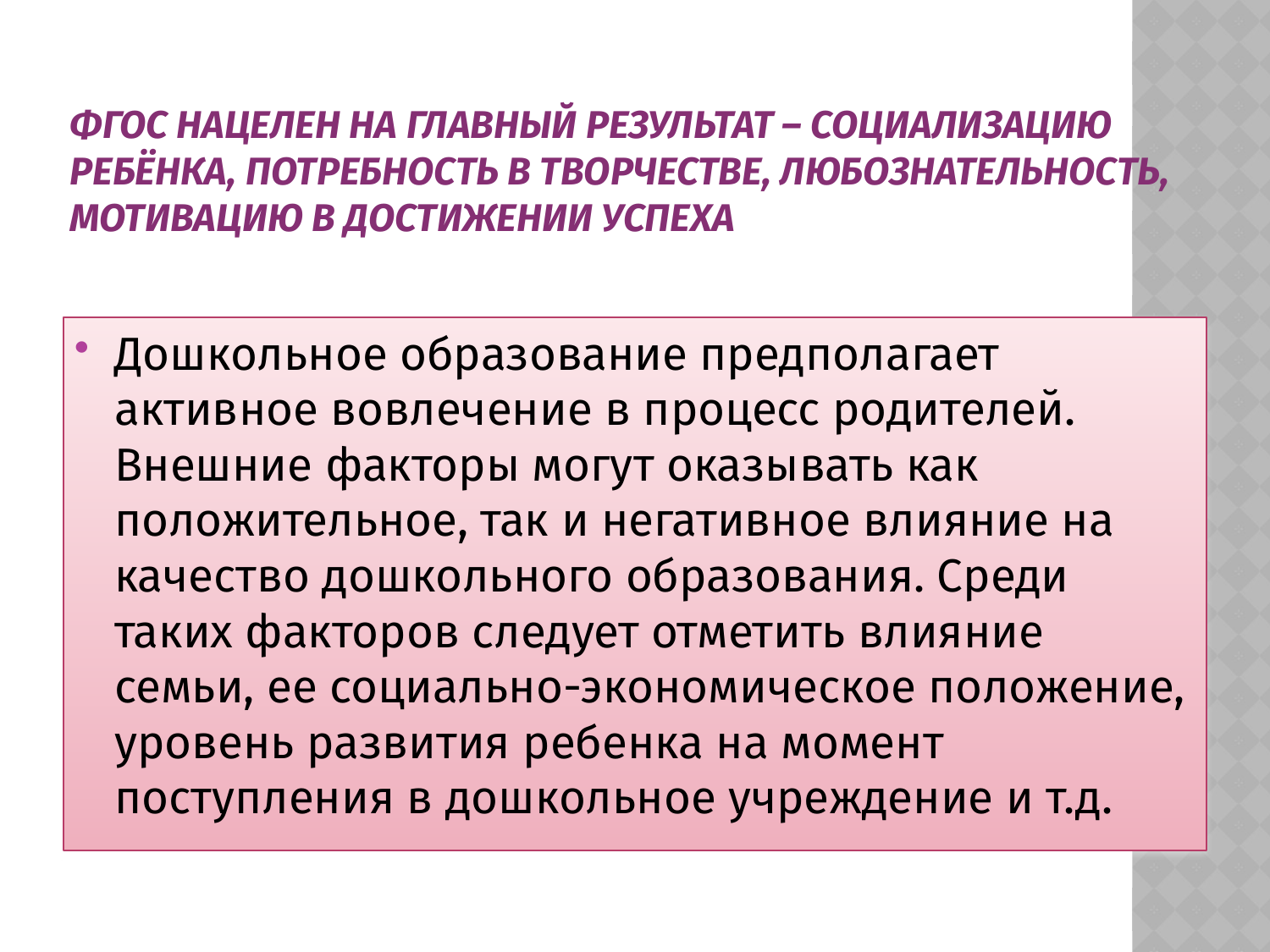

# ФГОС нацелен на главный результат – социализацию ребёнка, потребность в творчестве, любознательность, мотивацию в достижении успеха
Дошкольное образование предполагает активное вовлечение в процесс родителей. Внешние факторы могут оказывать как положительное, так и негативное влияние на качество дошкольного образования. Среди таких факторов следует отметить влияние семьи, ее социально-экономическое положение, уровень развития ребенка на момент поступления в дошкольное учреждение и т.д.